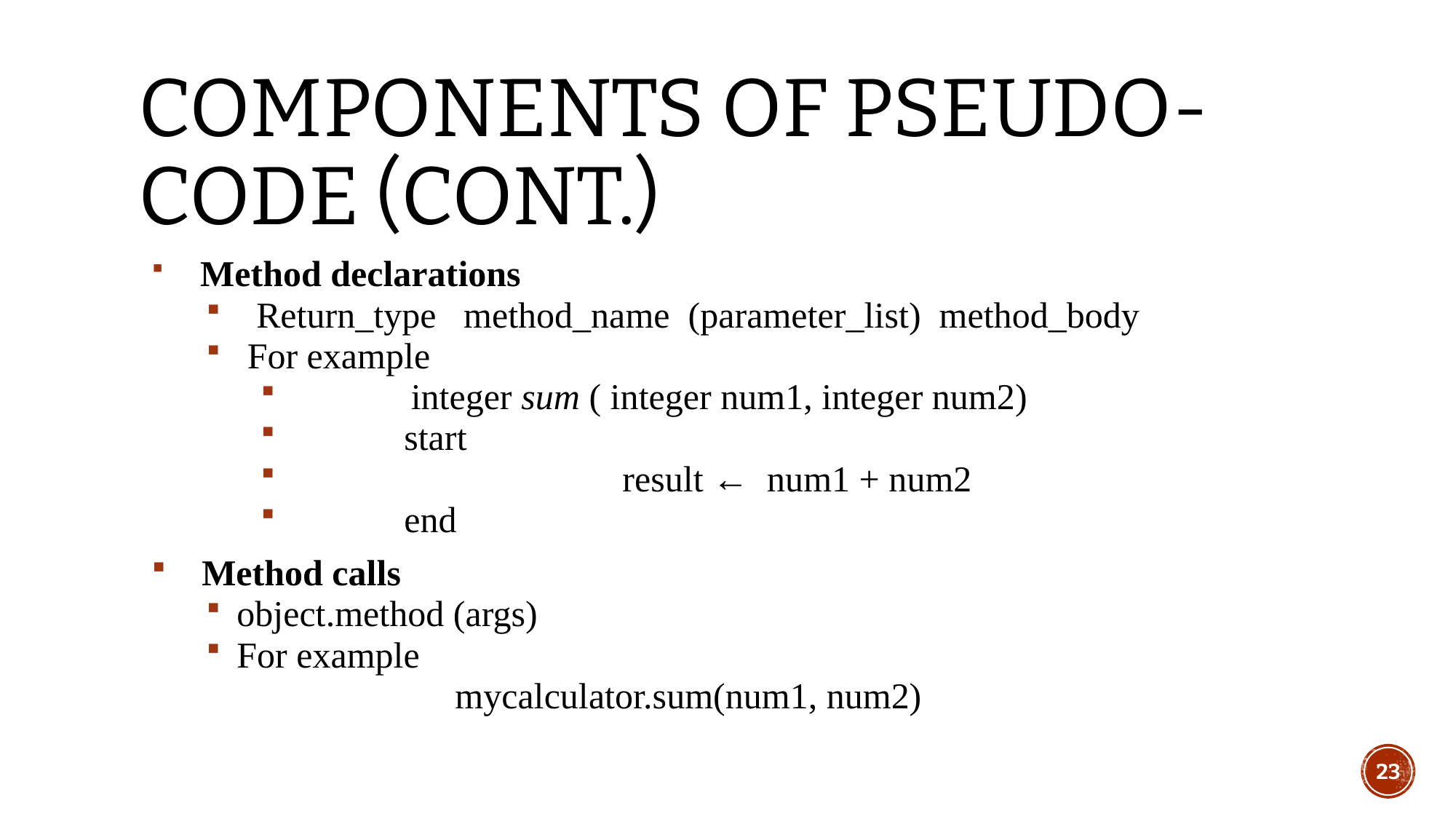

# Components of Pseudo-code (cont.)
 Method declarations
 Return_type   method_name  (parameter_list)  method_body
For example
	integer sum ( integer num1, integer num2)
	start
			result ←  num1 + num2
	end
 Method calls
object.method (args)
For example
			mycalculator.sum(num1, num2)

23